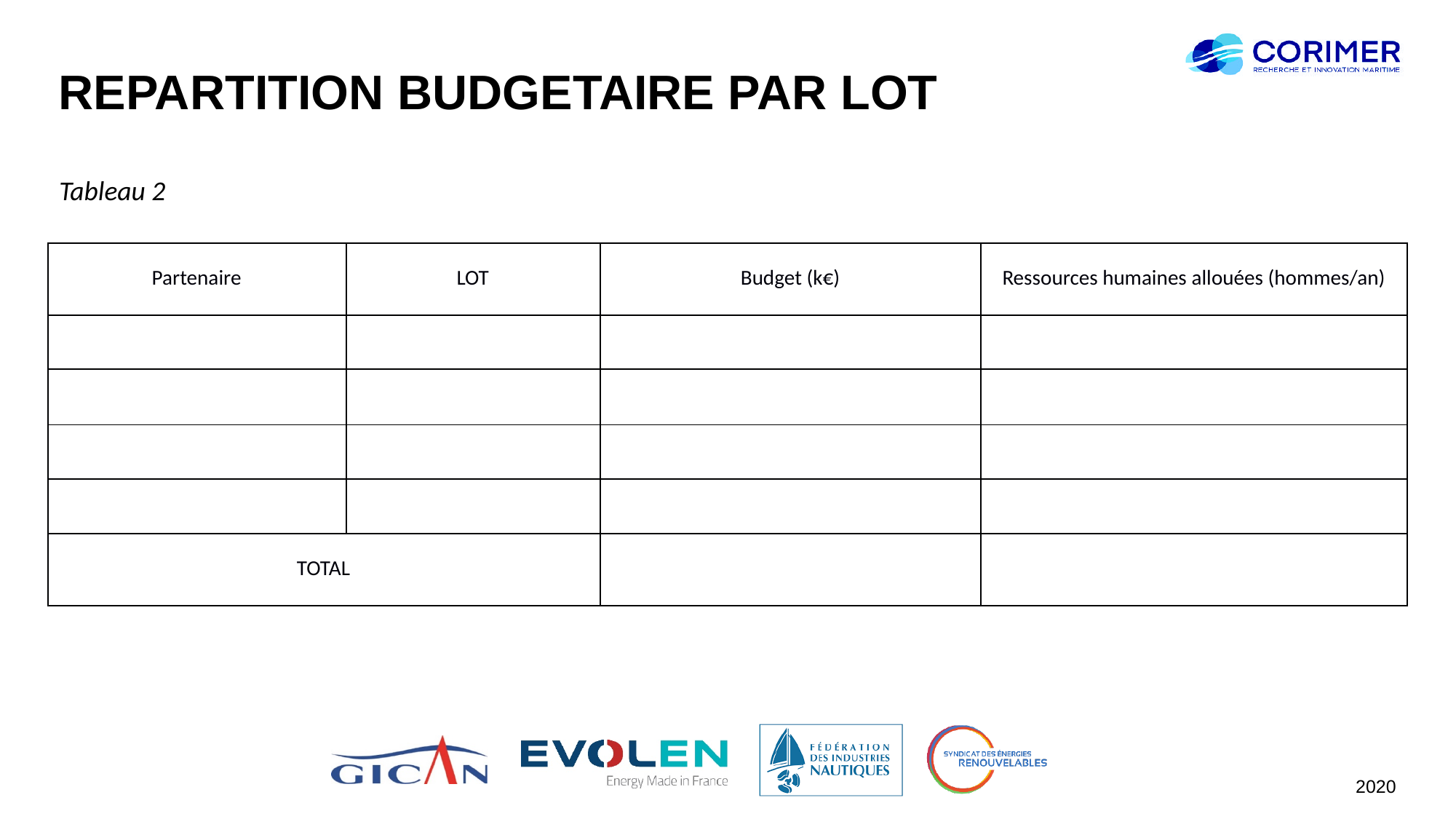

# REPARTITION BUDGETAIRE PAR LOT
Tableau 2
| Partenaire | LOT | Budget (k€) | Ressources humaines allouées (hommes/an) |
| --- | --- | --- | --- |
|  |  |  |  |
|  |  |  |  |
|  |  |  |  |
|  |  |  |  |
| TOTAL |  |  |  |